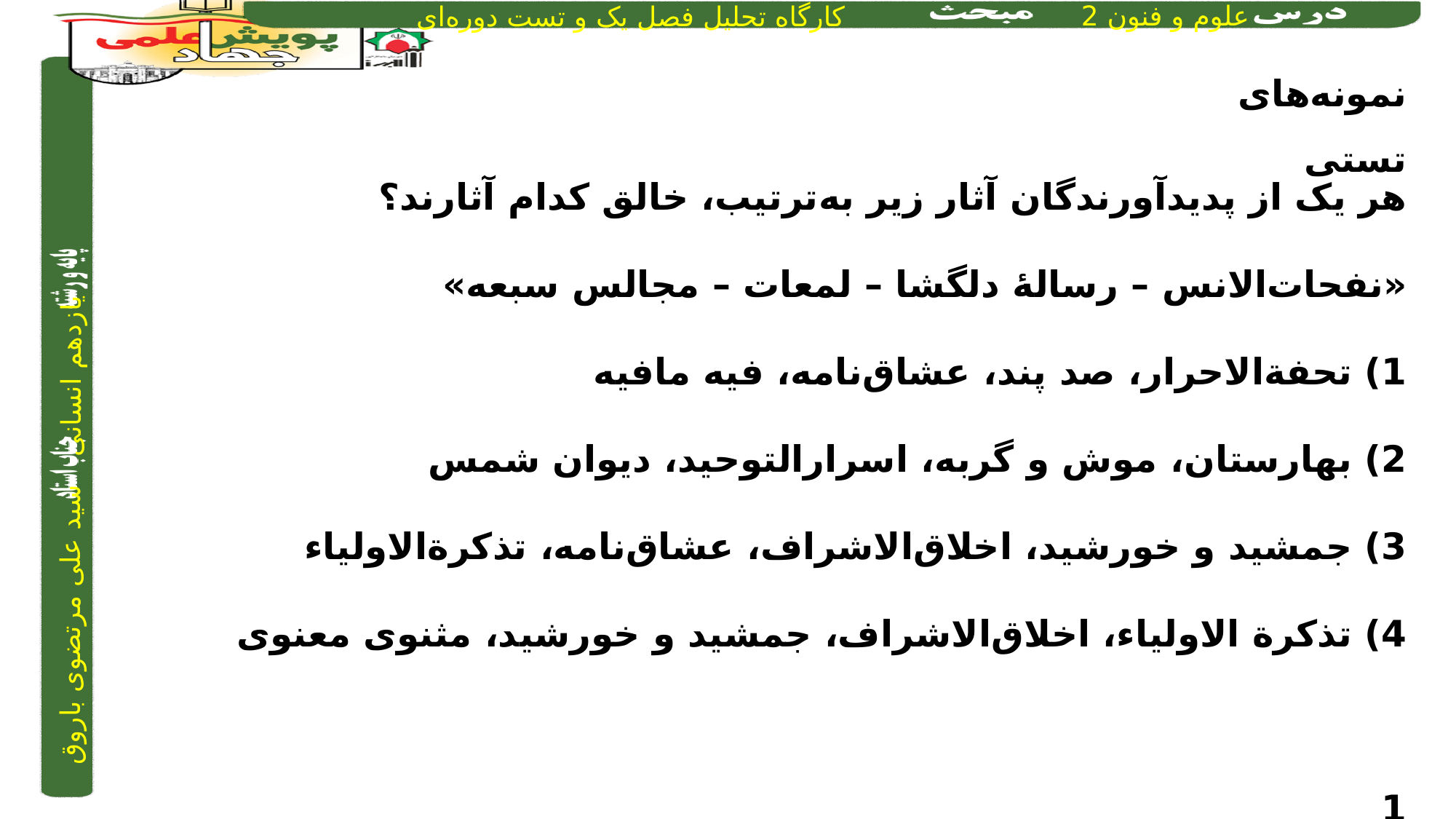

نمونه‌های تستی
هر یک از پدیدآورندگان آثار زیر به‌ترتیب، خالق کدام آثارند؟
«نفحات‌الانس – رسالۀ دلگشا – لمعات – مجالس سبعه»
1) تحفةالاحرار، صد پند، عشاق‌نامه، فیه مافیه
2) بهارستان، موش و گربه، اسرارالتوحید، دیوان شمس
3) جمشید و خورشید، اخلاق‌الاشراف، عشاق‌نامه، تذکرة‌الاولیاء
4) تذکرة الاولیاء، اخلاق‌الاشراف، جمشید و خورشید، مثنوی معنوی

1